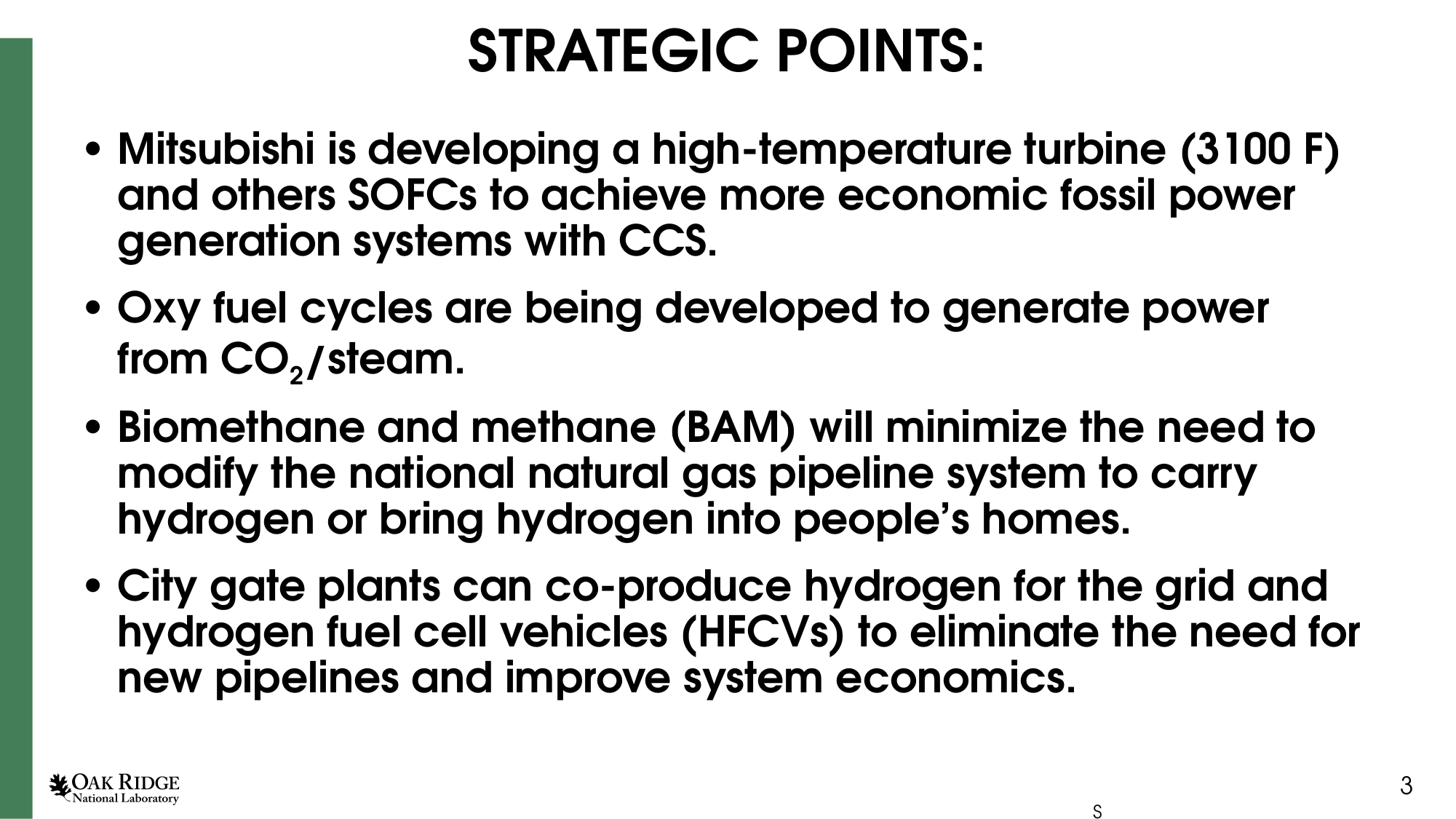

STRATEGIC POINTS:
Mitsubishi is developing a high-temperature turbine (3100 F) and others SOFCs to achieve more economic fossil power generation systems with CCS.
Oxy fuel cycles are being developed to generate power from CO2/steam.
Biomethane and methane (BAM) will minimize the need to modify the national natural gas pipeline system to carry hydrogen or bring hydrogen into people’s homes.
City gate plants can co-produce hydrogen for the grid and hydrogen fuel cell vehicles (HFCVs) to eliminate the need for new pipelines and improve system economics.

3
S